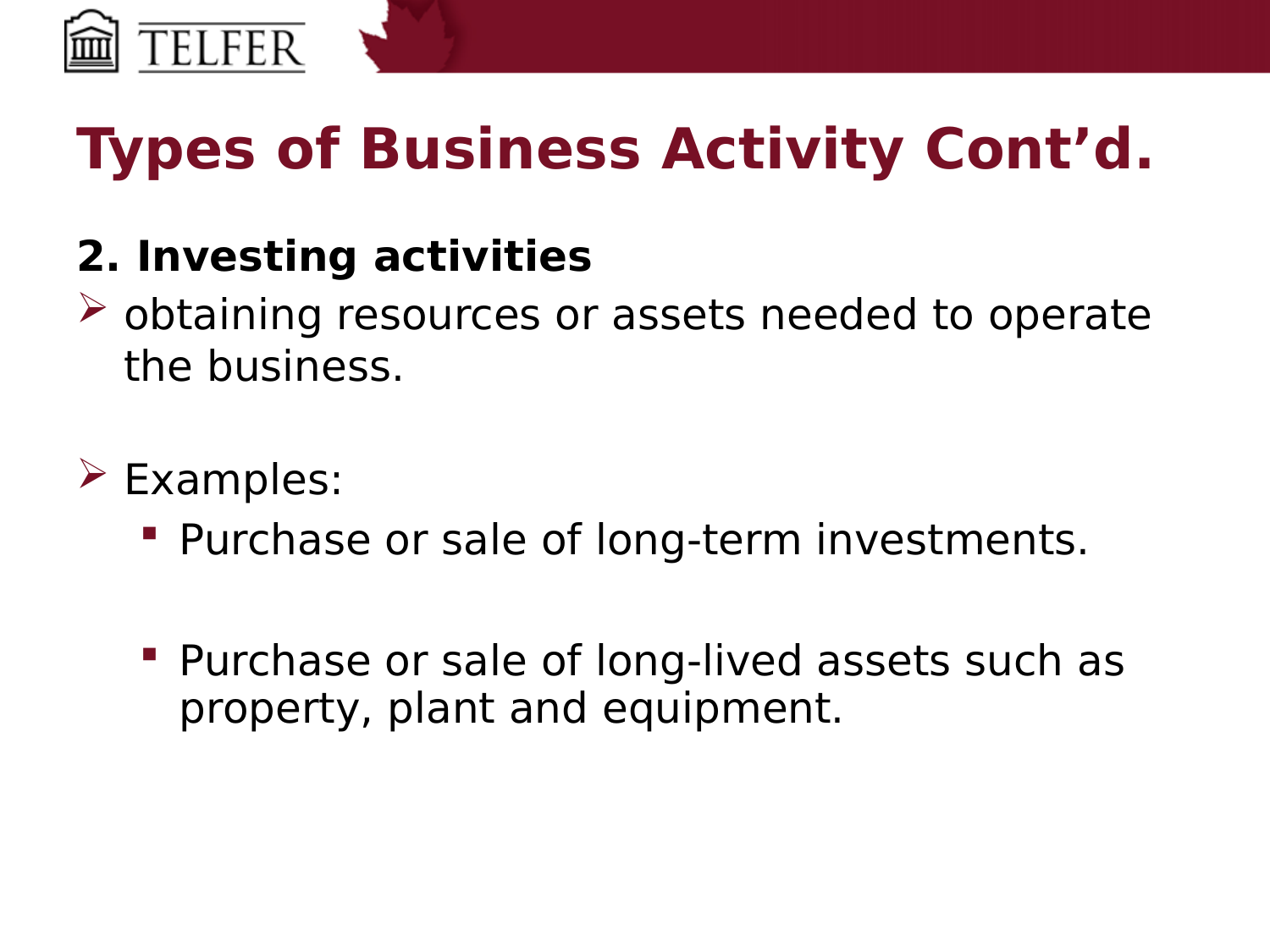

# Types of Business Activity Cont’d.
2. Investing activities
obtaining resources or assets needed to operate the business.

Examples:
Purchase or sale of long-term investments.

Purchase or sale of long-lived assets such as property, plant and equipment.